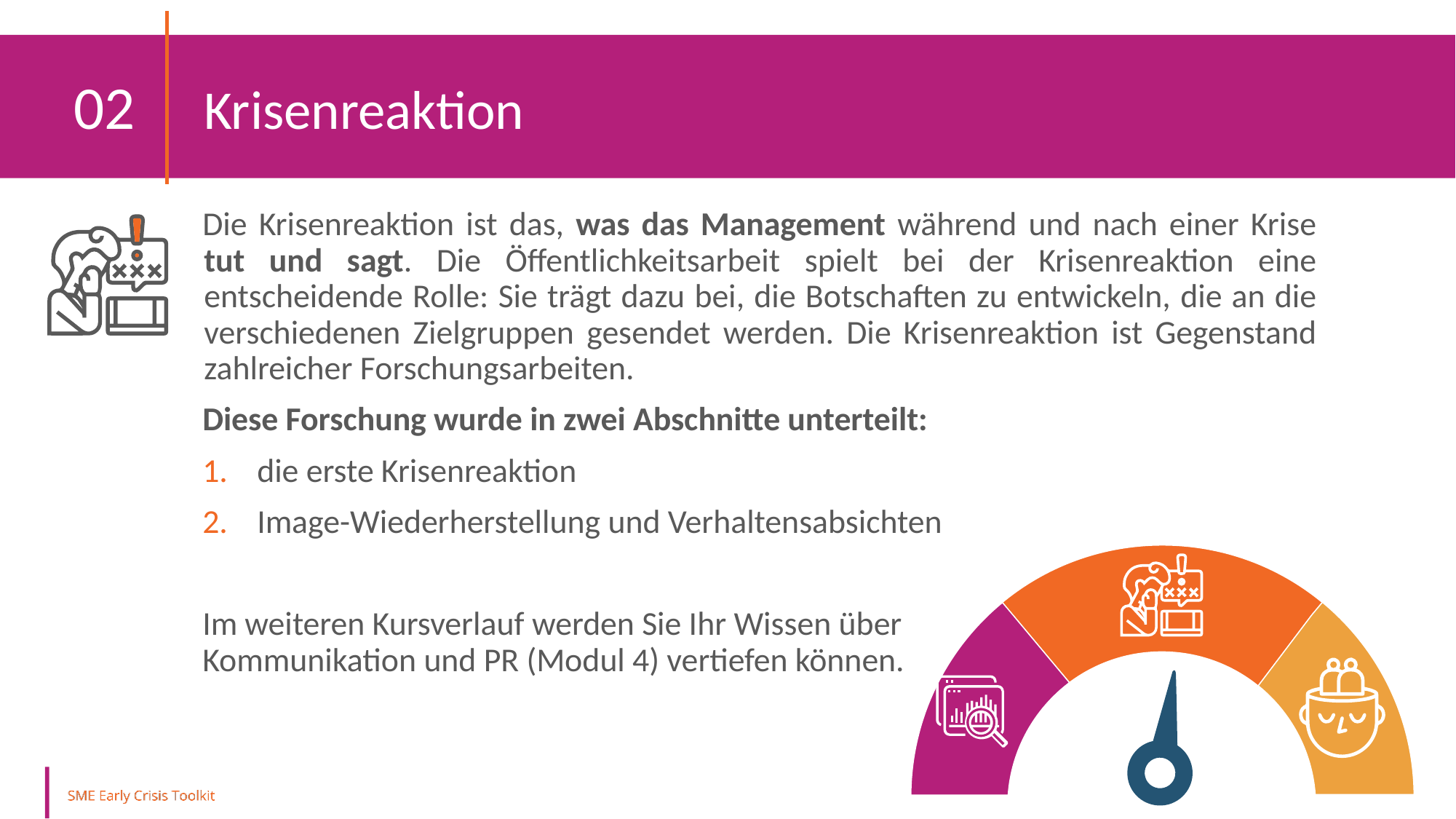

02     Krisenreaktion

Die Krisenreaktion ist das, was das Management während und nach einer Krise tut und sagt. Die Öffentlichkeitsarbeit spielt bei der Krisenreaktion eine entscheidende Rolle: Sie trägt dazu bei, die Botschaften zu entwickeln, die an die verschiedenen Zielgruppen gesendet werden. Die Krisenreaktion ist Gegenstand zahlreicher Forschungsarbeiten.
Diese Forschung wurde in zwei Abschnitte unterteilt:
die erste Krisenreaktion
Image-Wiederherstellung und Verhaltensabsichten

Im weiteren Kursverlauf werden Sie Ihr Wissen über                               Kommunikation und PR (Modul 4) vertiefen können.